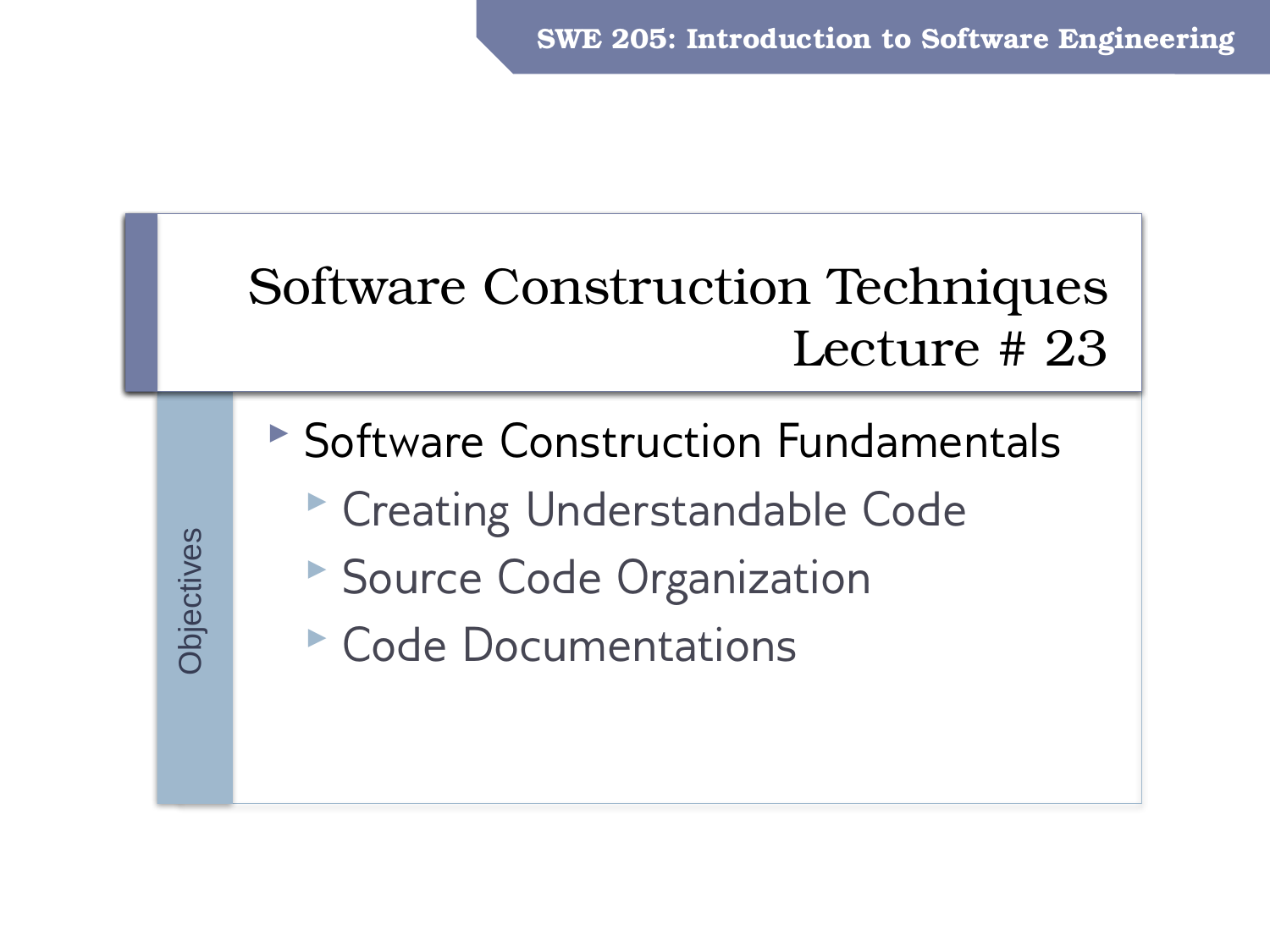

SWE 205: Introduction to Software Engineering
# Software Construction Techniques Lecture # 23
Software Construction Fundamentals
Creating Understandable Code
Source Code Organization
Code Documentations